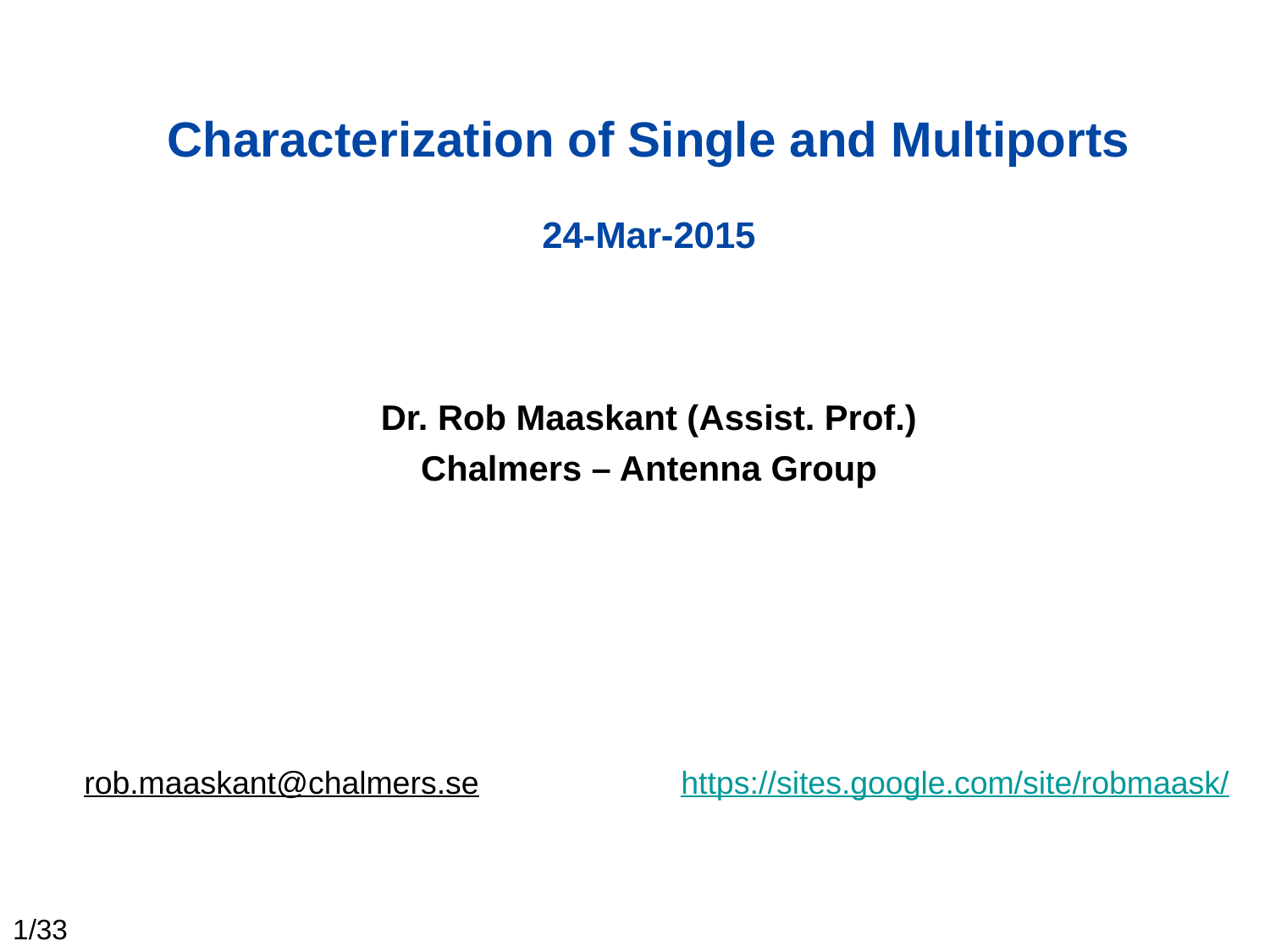

Characterization of Single and Multiports

24-Mar-2015

Dr. Rob Maaskant (Assist. Prof.)
Chalmers – Antenna Group
rob.maaskant@chalmers.se	          https://sites.google.com/site/robmaask/